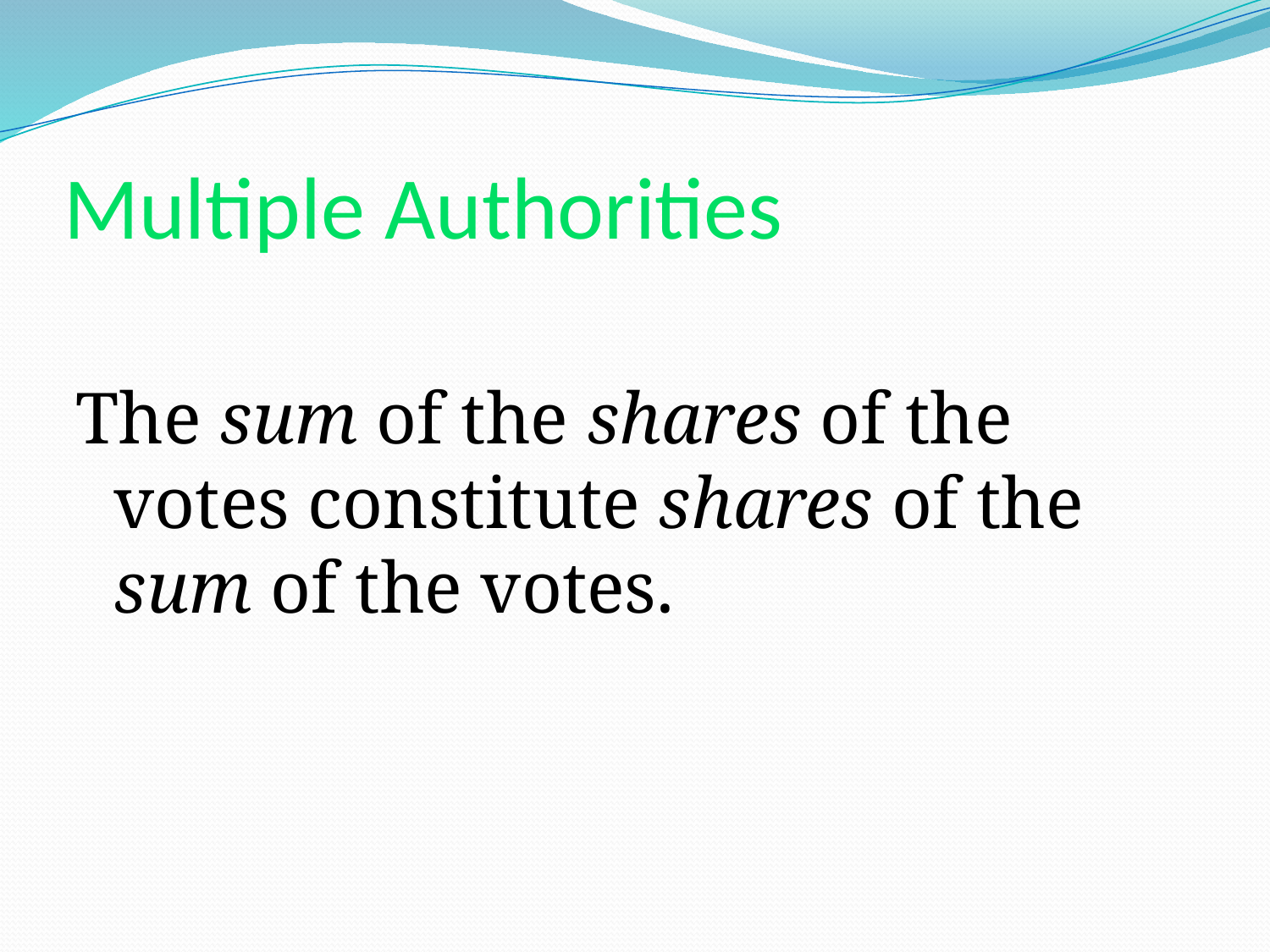

# Multiple Authorities

The sum of the shares of the votes constitute shares of the sum of the votes.